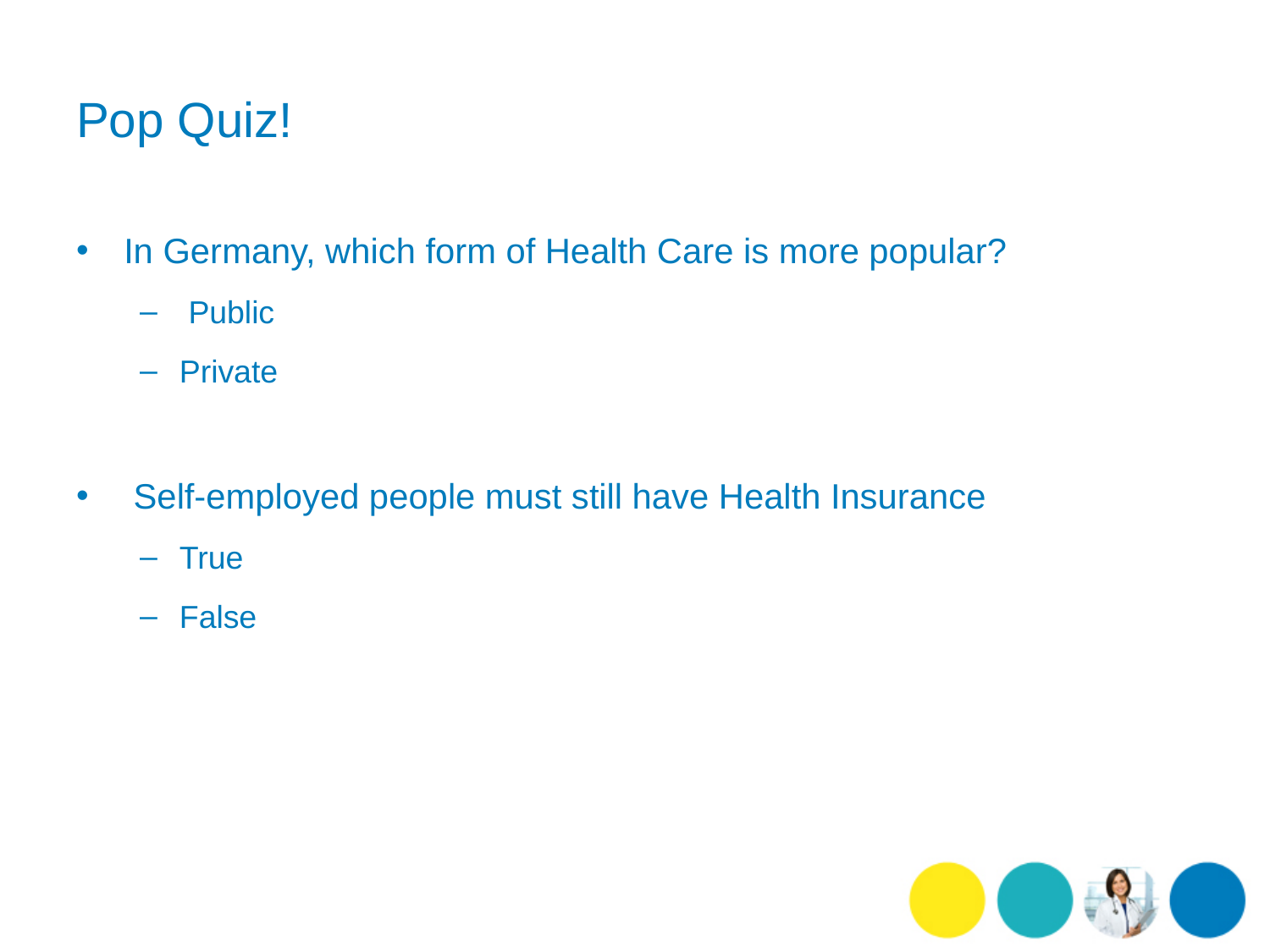

# Pop Quiz!
In Germany, which form of Health Care is more popular?
 Public
Private

 Self-employed people must still have Health Insurance
True
False